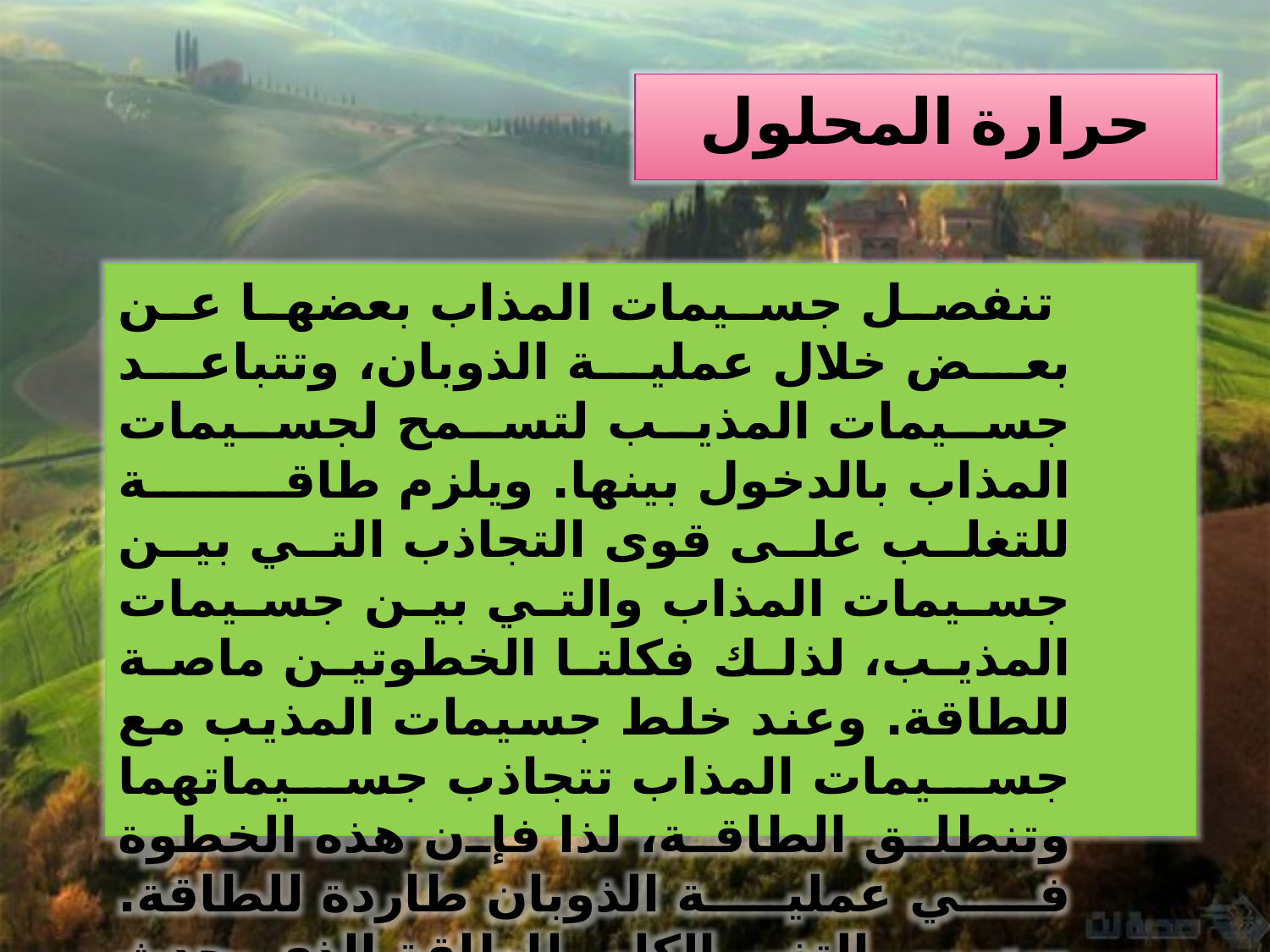

حرارة المحلول
       تنفصل جسيمات المذاب بعضها عن بعض خلال عملية الذوبان، وتتباعد جسيمات المذيب لتسمح لجسيمات المذاب بالدخول بينها. ويلزم طاقة للتغلب على قوى التجاذب التي بين جسيمات المذاب والتي بين جسيمات المذيب، لذلك فكلتا الخطوتين ماصة للطاقة. وعند خلط جسيمات المذيب مع جسيمات المذاب تتجاذب جسيماتهما وتنطلق الطاقة، لذا فإن هذه الخطوة في عملية الذوبان طاردة للطاقة. ويسمى التغير الكلي للطاقة الذي يحدث خلال عملية تكون المحلول حرارة المحلول.